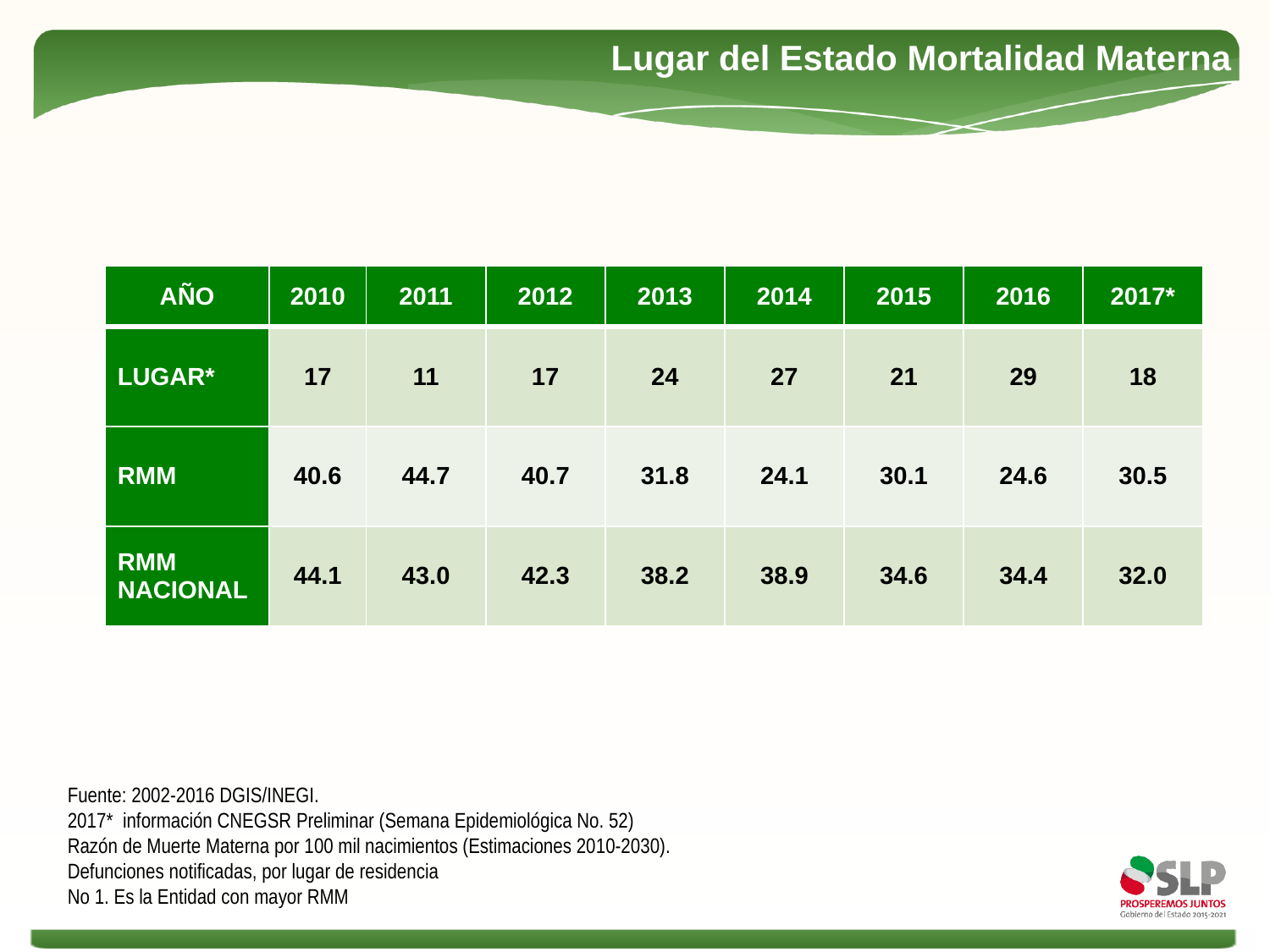

Lugar del Estado Mortalidad Materna
| AÑO | 2010 | 2011 | 2012 | 2013 | 2014 | 2015 | 2016 | 2017\* |
| --- | --- | --- | --- | --- | --- | --- | --- | --- |
| LUGAR\* | 17 | 11 | 17 | 24 | 27 | 21 | 29 | 18 |
| RMM | 40.6 | 44.7 | 40.7 | 31.8 | 24.1 | 30.1 | 24.6 | 30.5 |
| RMM NACIONAL | 44.1 | 43.0 | 42.3 | 38.2 | 38.9 | 34.6 | 34.4 | 32.0 |
Fuente: 2002-2016 DGIS/INEGI.
2017*  información CNEGSR Preliminar (Semana Epidemiológica No. 52)
Razón de Muerte Materna por 100 mil nacimientos (Estimaciones 2010-2030).
Defunciones notificadas, por lugar de residencia
No 1. Es la Entidad con mayor RMM